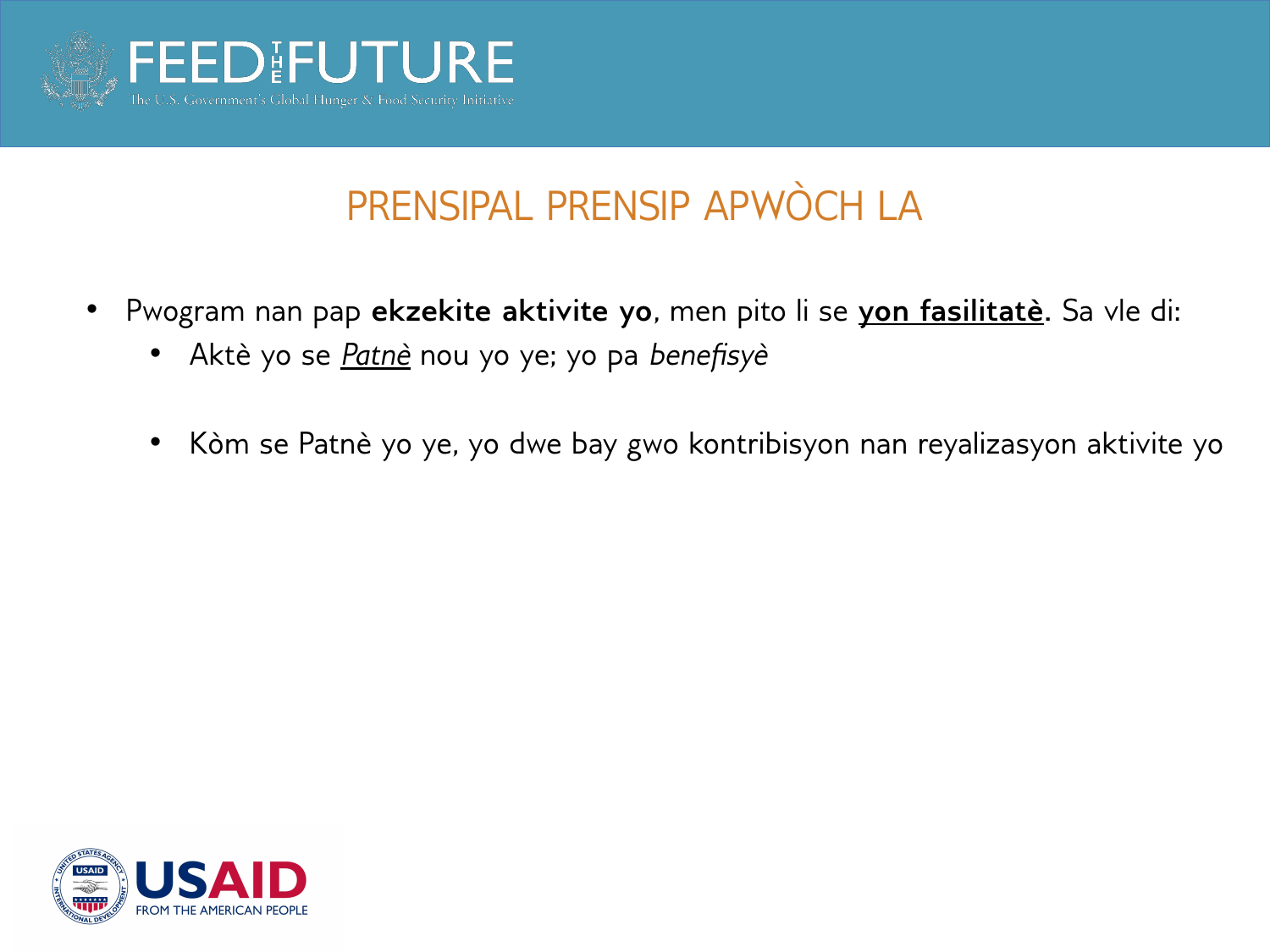

# PRENSIPAL PRENSIP APWÒCH LA
Pwogram nan pap ekzekite aktivite yo, men pito li se yon fasilitatè. Sa vle di:
Aktè yo se Patnè nou yo ye; yo pa benefisyè

Kòm se Patnè yo ye, yo dwe bay gwo kontribisyon nan reyalizasyon aktivite yo